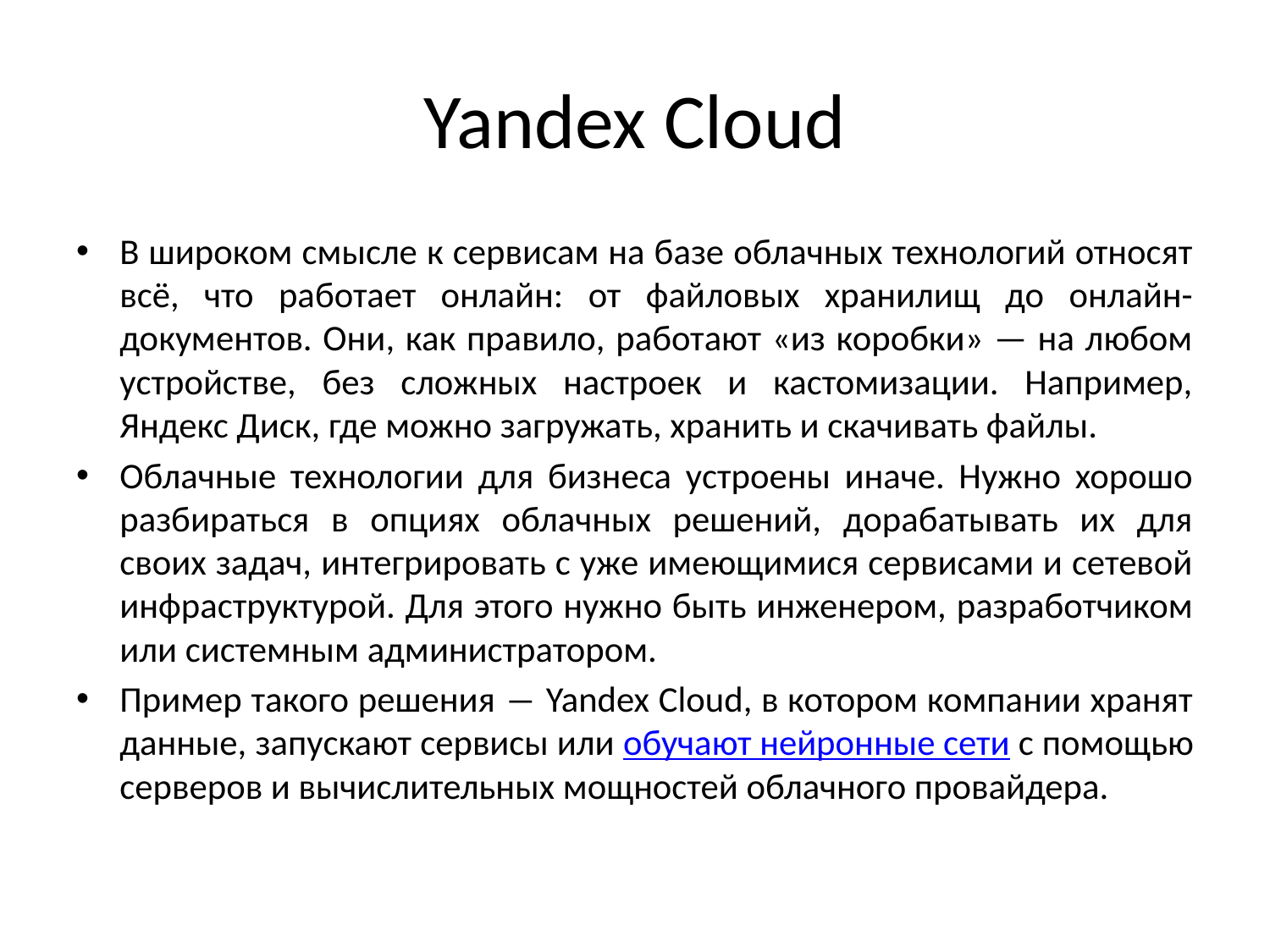

# Yandex Cloud
В широком смысле к сервисам на базе облачных технологий относят всё, что работает онлайн: от файловых хранилищ до онлайн-документов. Они, как правило, работают «из коробки» — на любом устройстве, без сложных настроек и кастомизации. Например, Яндекс Диск, где можно загружать, хранить и скачивать файлы.
Облачные технологии для бизнеса устроены иначе. Нужно хорошо разбираться в опциях облачных решений, дорабатывать их для своих задач, интегрировать с уже имеющимися сервисами и сетевой инфраструктурой. Для этого нужно быть инженером, разработчиком или системным администратором.
Пример такого решения ― Yandex Cloud, в котором компании хранят данные, запускают сервисы или обучают нейронные сети с помощью серверов и вычислительных мощностей облачного провайдера.